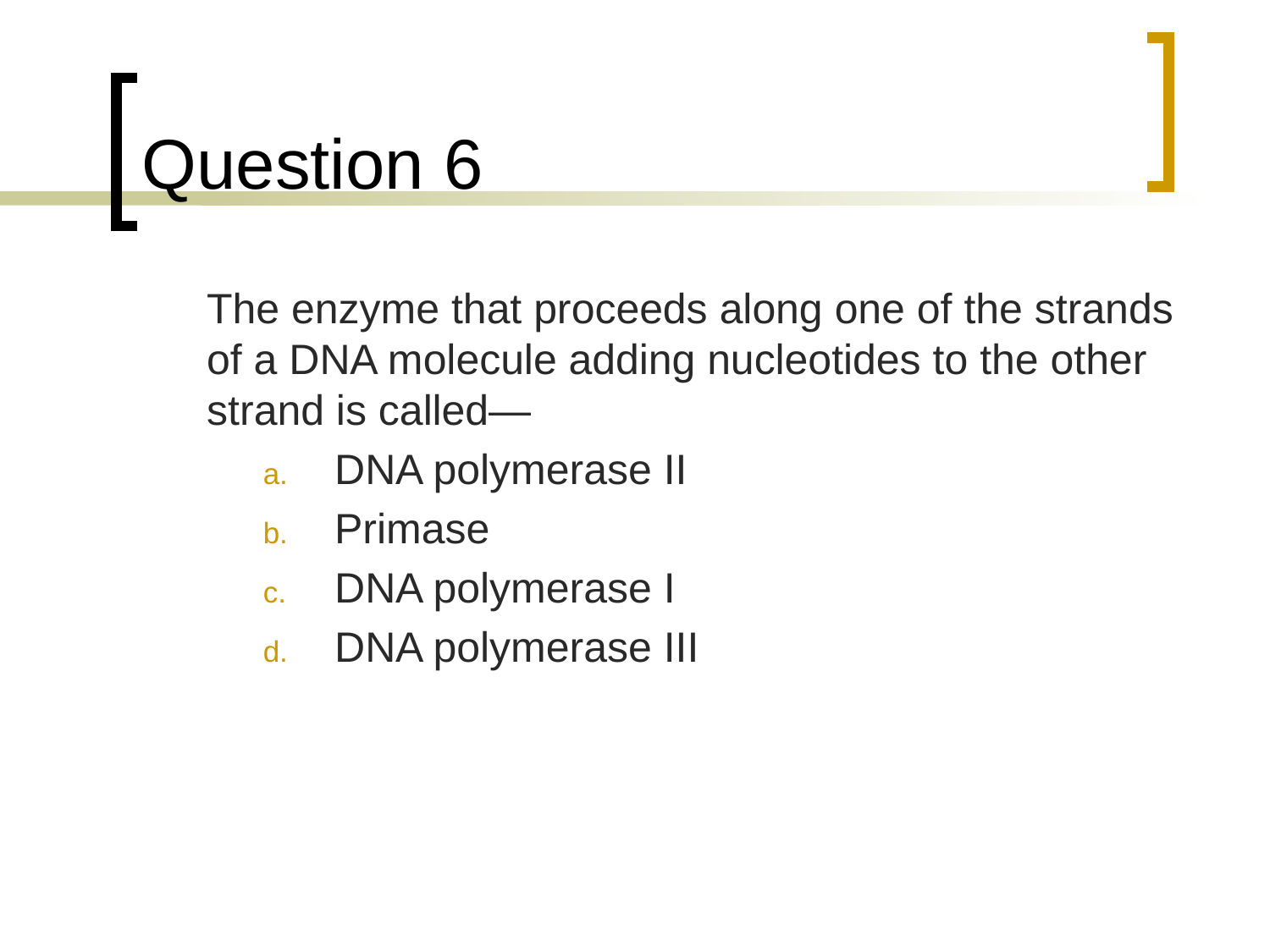

# Question 6
	The enzyme that proceeds along one of the strands of a DNA molecule adding nucleotides to the other strand is called—
DNA polymerase II
Primase
DNA polymerase I
DNA polymerase III